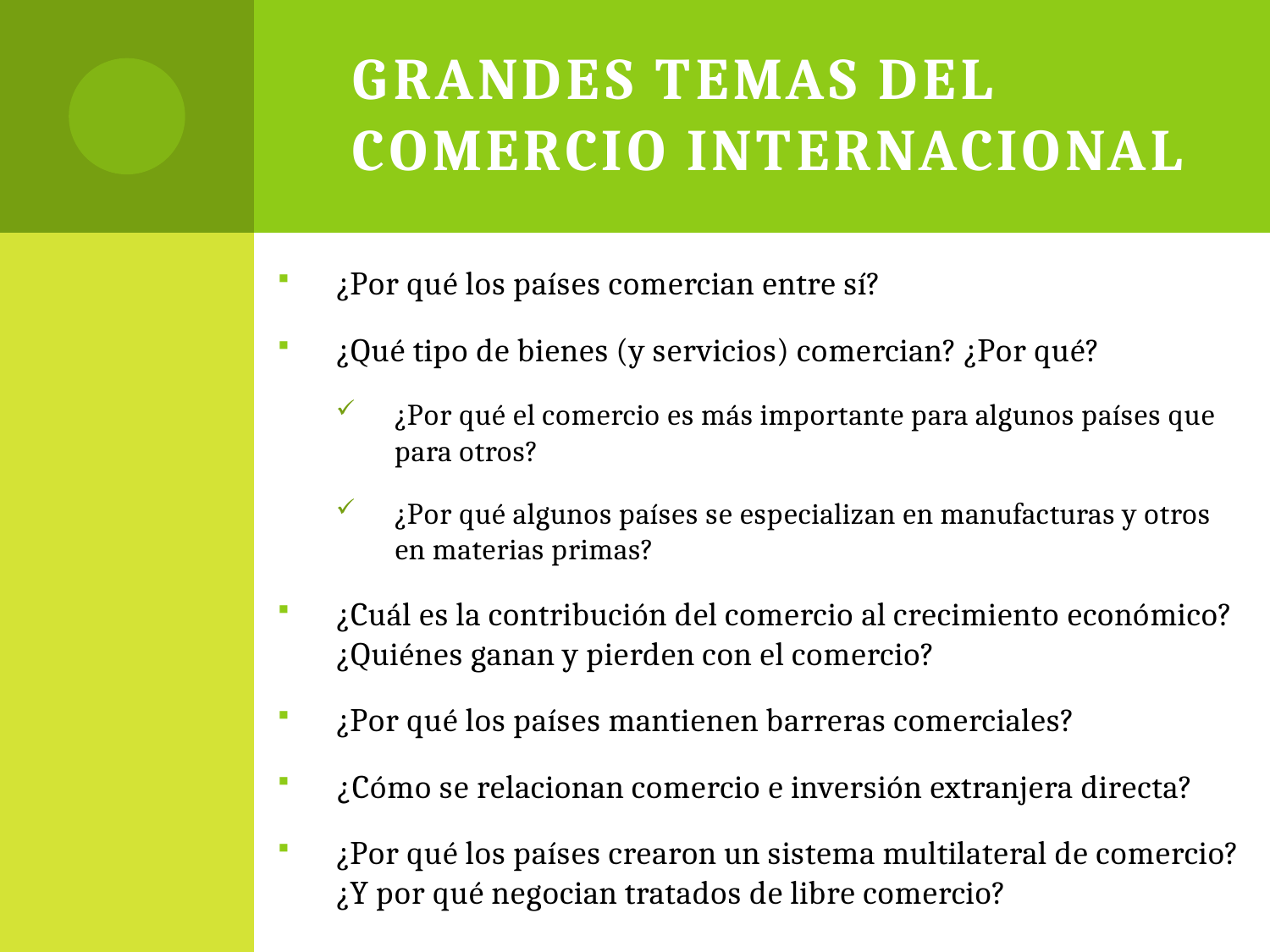

# Grandes temas del comercio internacional
¿Por qué los países comercian entre sí?
¿Qué tipo de bienes (y servicios) comercian? ¿Por qué?
¿Por qué el comercio es más importante para algunos países que para otros?
¿Por qué algunos países se especializan en manufacturas y otros en materias primas?
¿Cuál es la contribución del comercio al crecimiento económico? ¿Quiénes ganan y pierden con el comercio?
¿Por qué los países mantienen barreras comerciales?
¿Cómo se relacionan comercio e inversión extranjera directa?
¿Por qué los países crearon un sistema multilateral de comercio? ¿Y por qué negocian tratados de libre comercio?